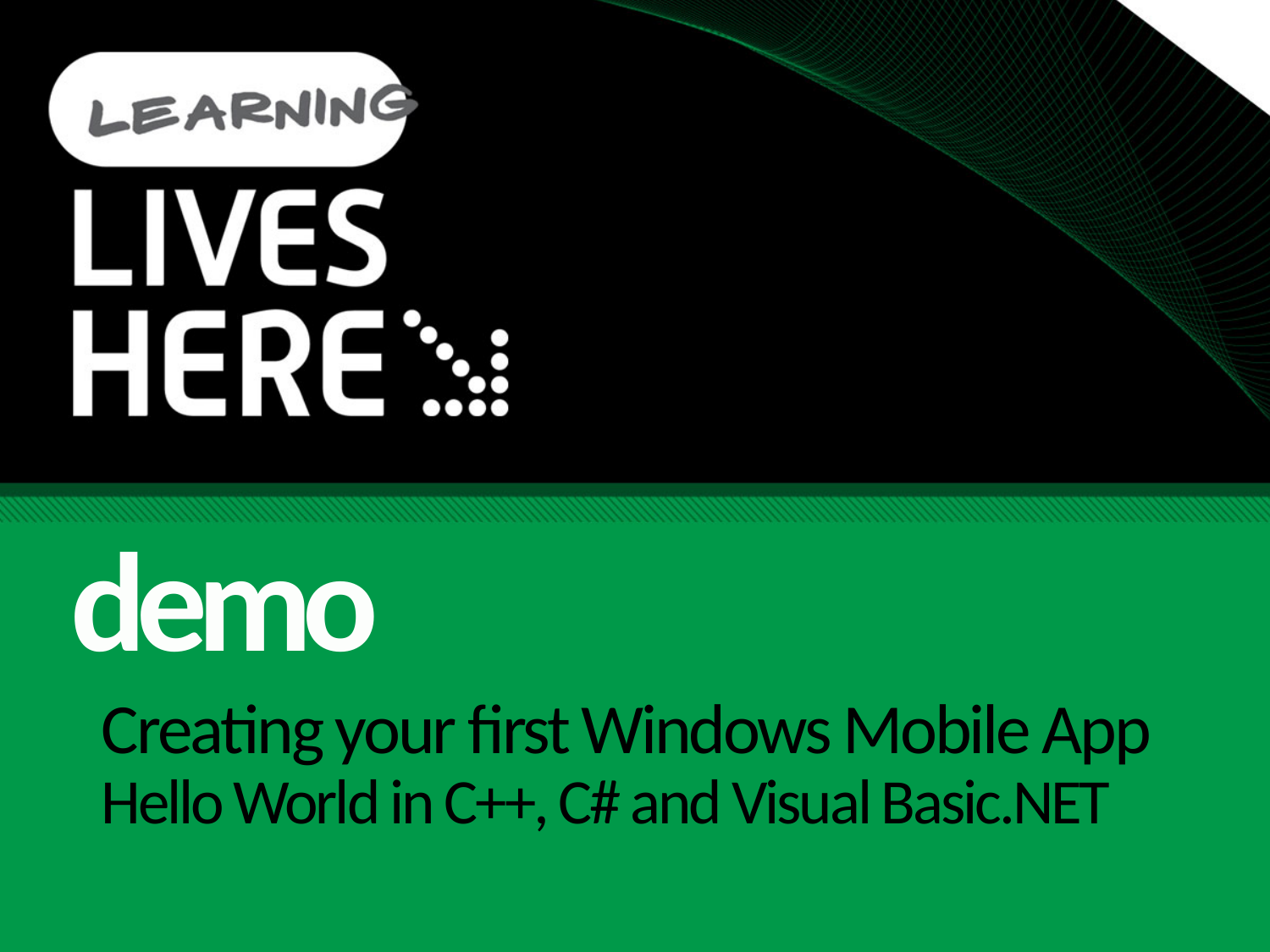

demo
# Creating your first Windows Mobile App Hello World in C++, C# and Visual Basic.NET